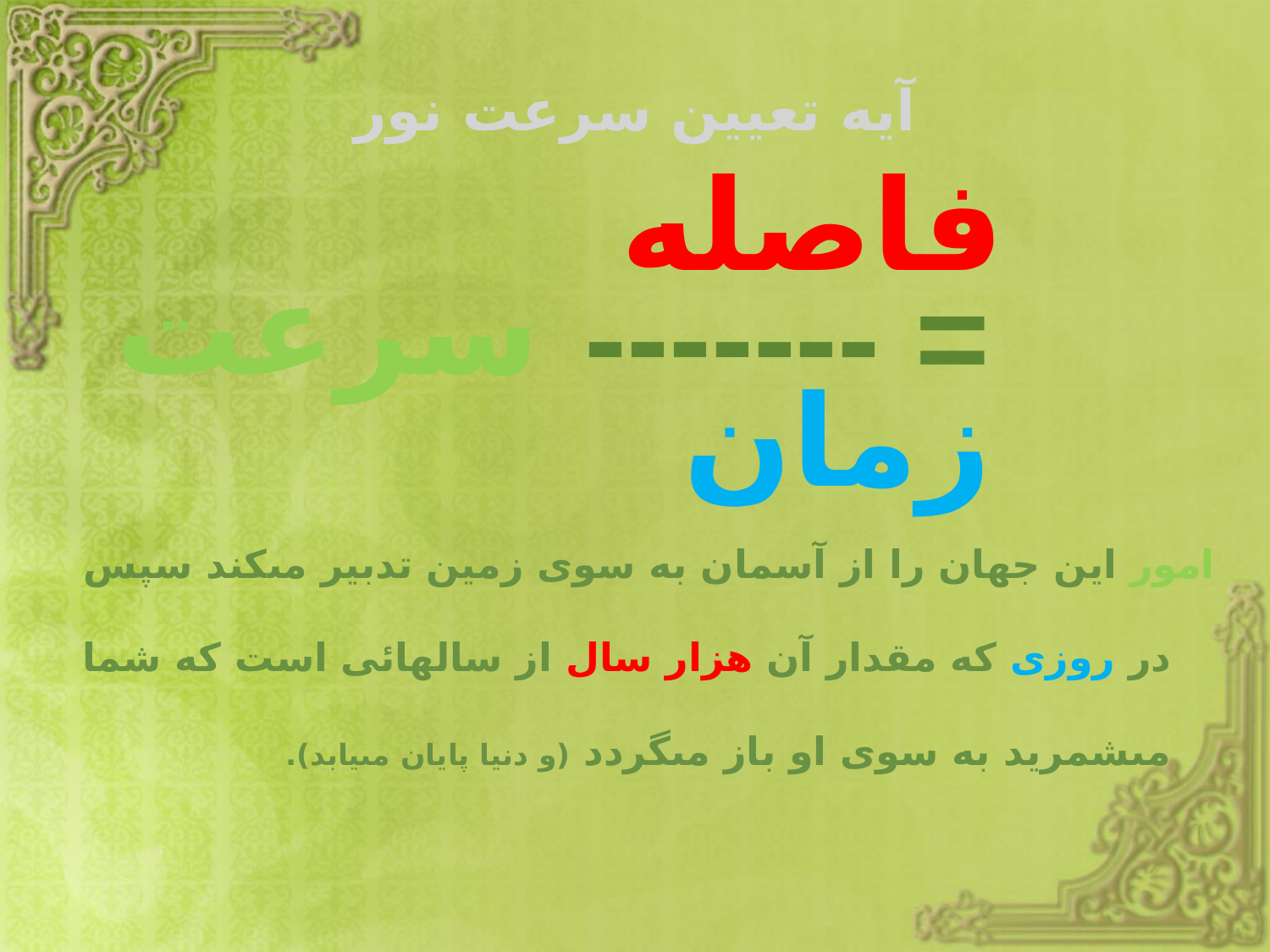

# آیه تعیین سرعت نور
فاصله
سرعت
------- =
زمان
امور اين جهان را از آسمان به سوى زمين تدبير مى‏كند سپس در روزى كه مقدار آن هزار سال از سالهائى است كه شما مى‏شمريد به سوى او باز مى‏گردد (و دنيا پايان مى‏يابد).